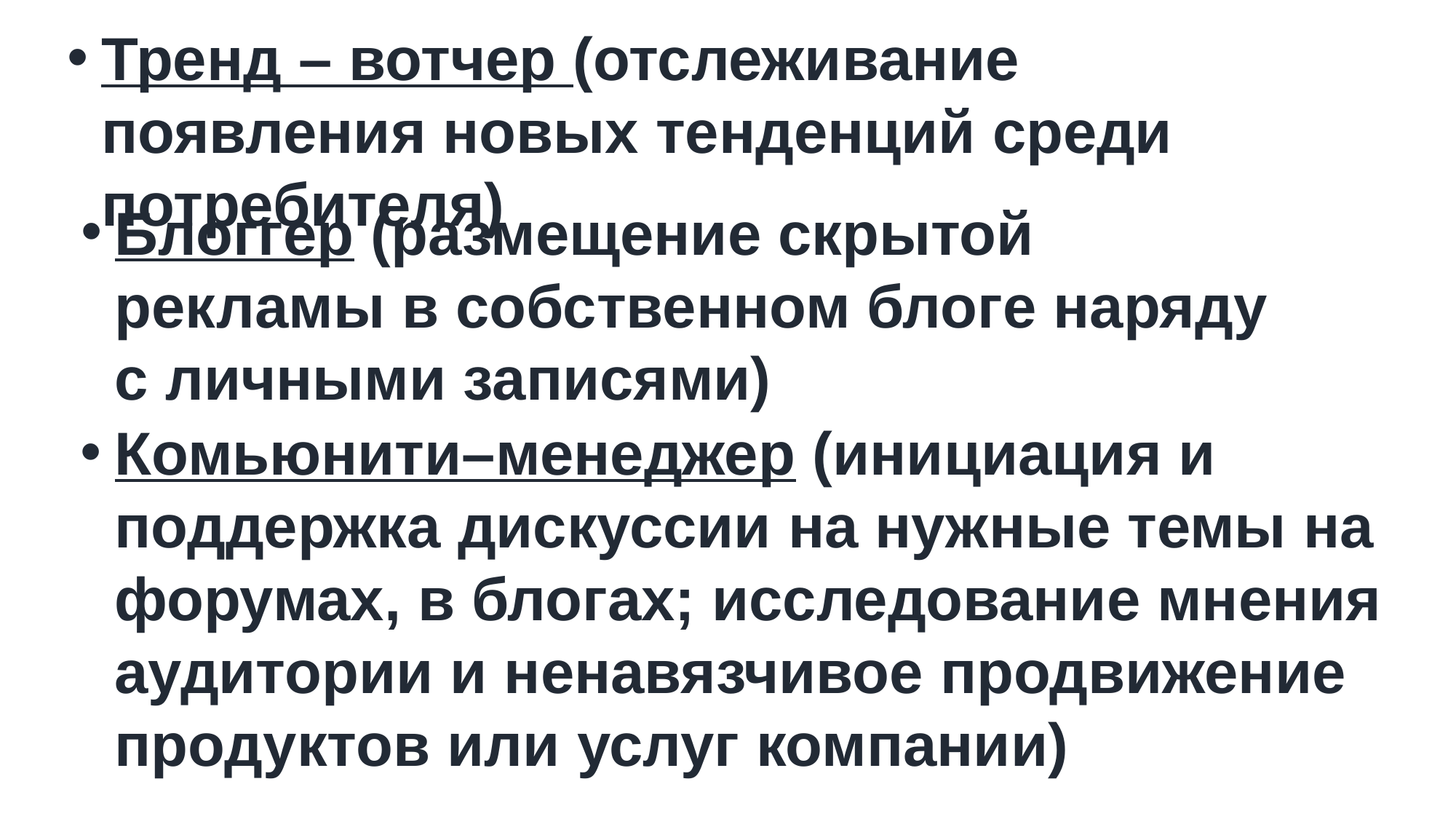

Тренд – вотчер (отслеживание появления новых тенденций среди потребителя)
Блоггер (размещение скрытой рекламы в собственном блоге наряду с личными записями)
Комьюнити–менеджер (инициация и поддержка дискуссии на нужные темы на форумах, в блогах; исследование мнения аудитории и ненавязчивое продвижение продуктов или услуг компании)